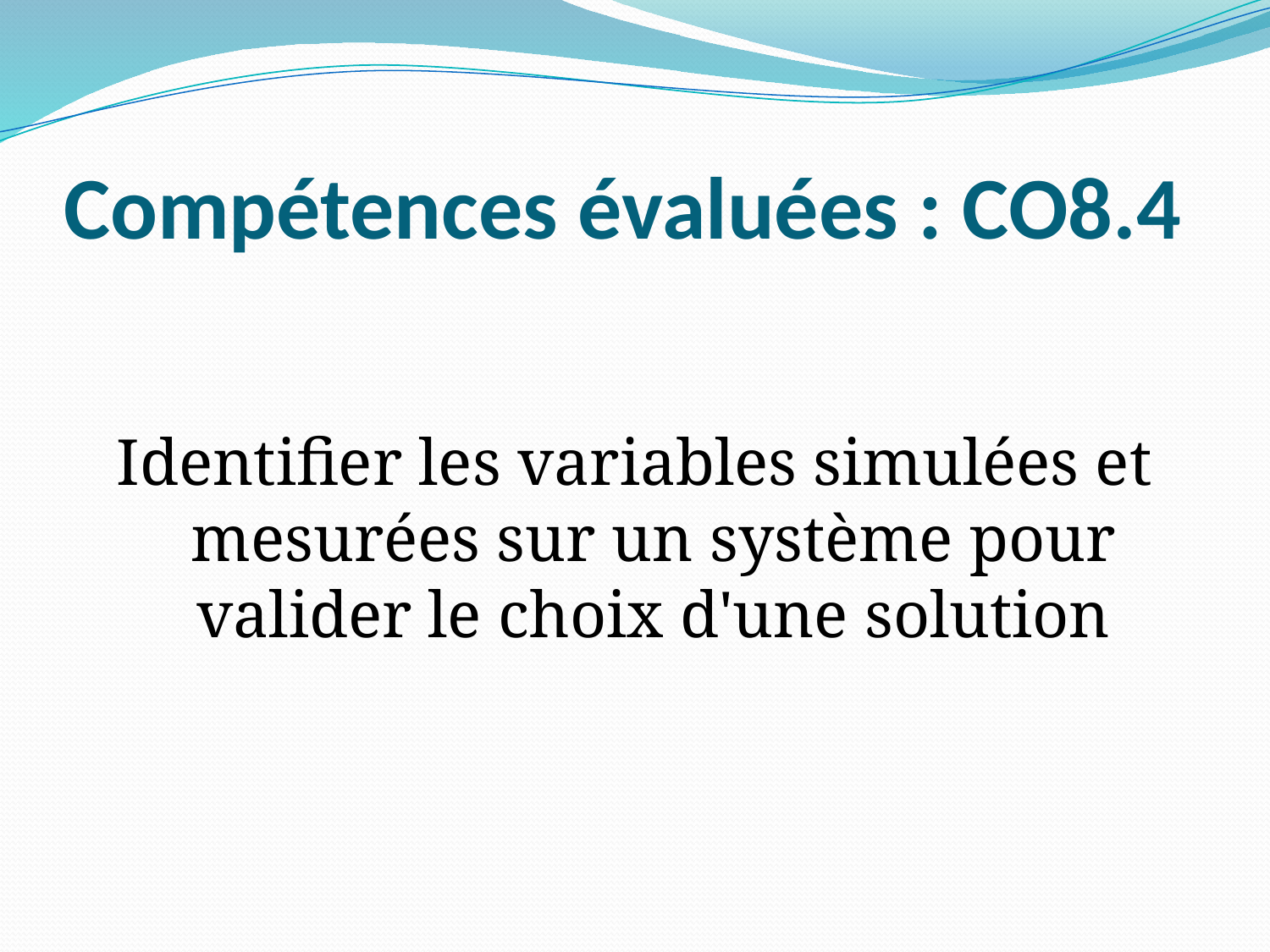

# Compétences évaluées : CO8.4
Identifier les variables simulées et mesurées sur un système pour valider le choix d'une solution